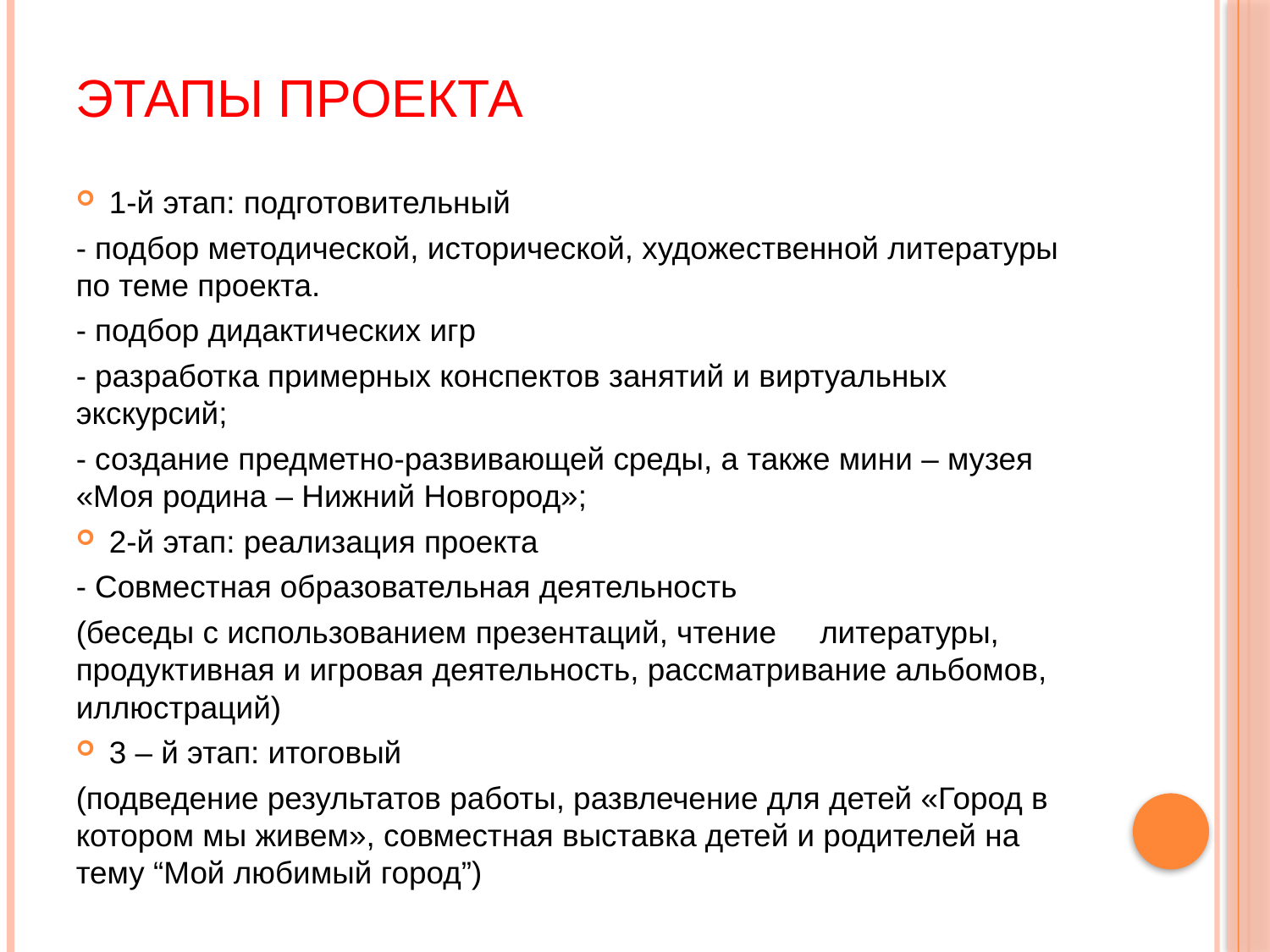

# Этапы проекта
1-й этап: подготовительный
- подбор методической, исторической, художественной литературы по теме проекта.
- подбор дидактических игр
- разработка примерных конспектов занятий и виртуальных экскурсий;
- создание предметно-развивающей среды, а также мини – музея «Моя родина – Нижний Новгород»;
2-й этап: реализация проекта
- Совместная образовательная деятельность
(беседы с использованием презентаций, чтение     литературы, продуктивная и игровая деятельность, рассматривание альбомов, иллюстраций)
3 – й этап: итоговый
(подведение результатов работы, развлечение для детей «Город в котором мы живем», совместная выставка детей и родителей на тему “Мой любимый город”)